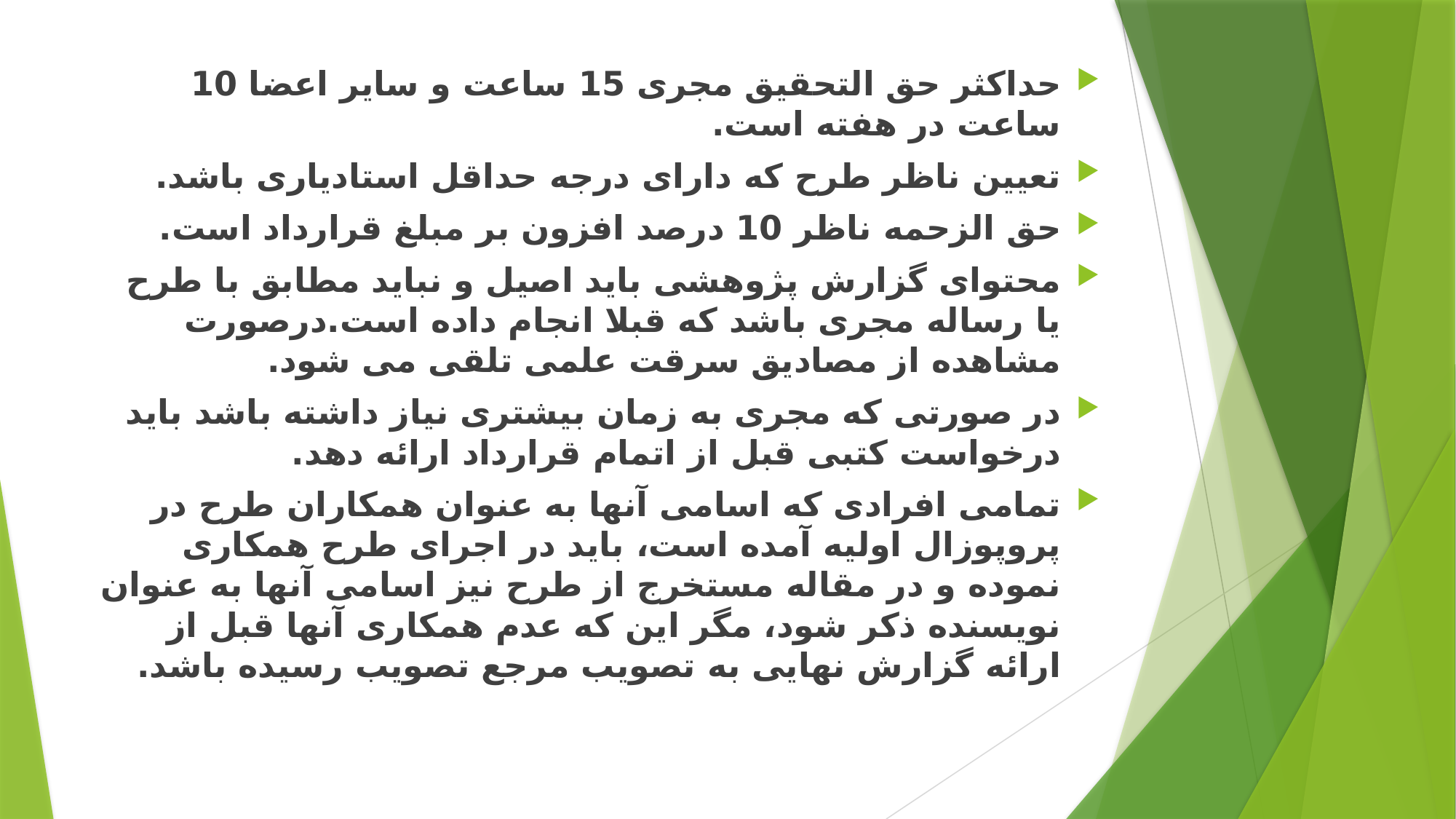

حداکثر حق التحقیق مجری 15 ساعت و سایر اعضا 10 ساعت در هفته است.
تعیین ناظر طرح که دارای درجه حداقل استادیاری باشد.
حق الزحمه ناظر 10 درصد افزون بر مبلغ قرارداد است.
محتوای گزارش پژوهشی باید اصیل و نباید مطابق با طرح یا رساله مجری باشد که قبلا انجام داده است.درصورت مشاهده از مصادیق سرقت علمی تلقی می شود.
در صورتی که مجری به زمان بیشتری نیاز داشته باشد باید درخواست کتبی قبل از اتمام قرارداد ارائه دهد.
تمامی افرادی که اسامی آنها به عنوان همكاران طرح در پروپوزال اولیه آمده است، باید در اجرای طرح همکاری نموده و در مقاله مستخرج از طرح نیز اسامی آنها به عنوان نویسنده ذکر شود، مگر این که عدم همکاری آنها قبل از ارائه گزارش نهایی به تصویب مرجع تصویب رسیده باشد.